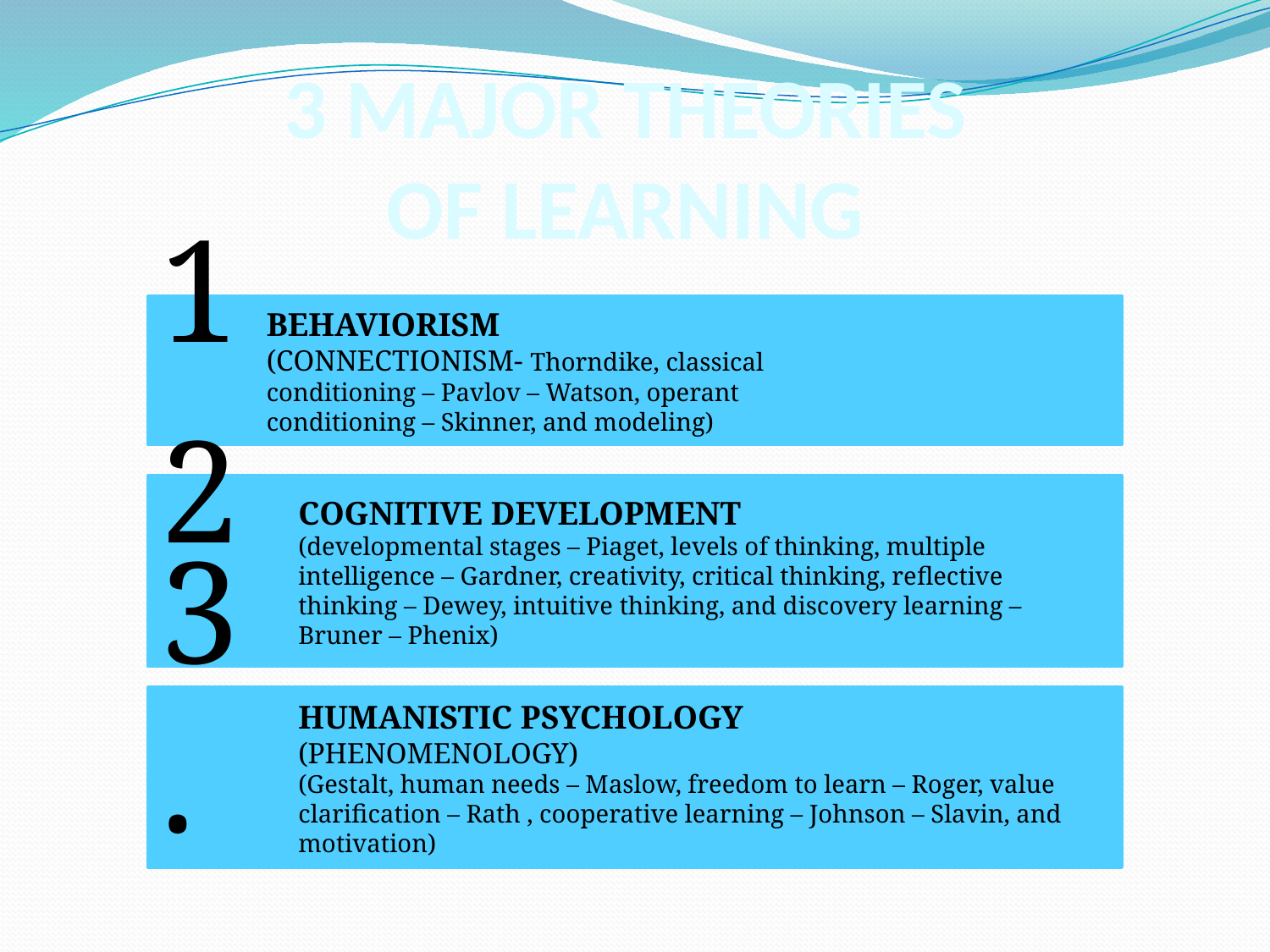

# 3 MAJOR THEORIES OF LEARNING

1.
BEHAVIORISM
(CONNECTIONISM- Thorndike, classical
conditioning – Pavlov – Watson, operant
conditioning – Skinner, and modeling)
2.
COGNITIVE DEVELOPMENT
(developmental stages – Piaget, levels of thinking, multiple intelligence – Gardner, creativity, critical thinking, reflective thinking – Dewey, intuitive thinking, and discovery learning – Bruner – Phenix)
3.
HUMANISTIC PSYCHOLOGY
(PHENOMENOLOGY)
(Gestalt, human needs – Maslow, freedom to learn – Roger, value clarification – Rath , cooperative learning – Johnson – Slavin, and motivation)